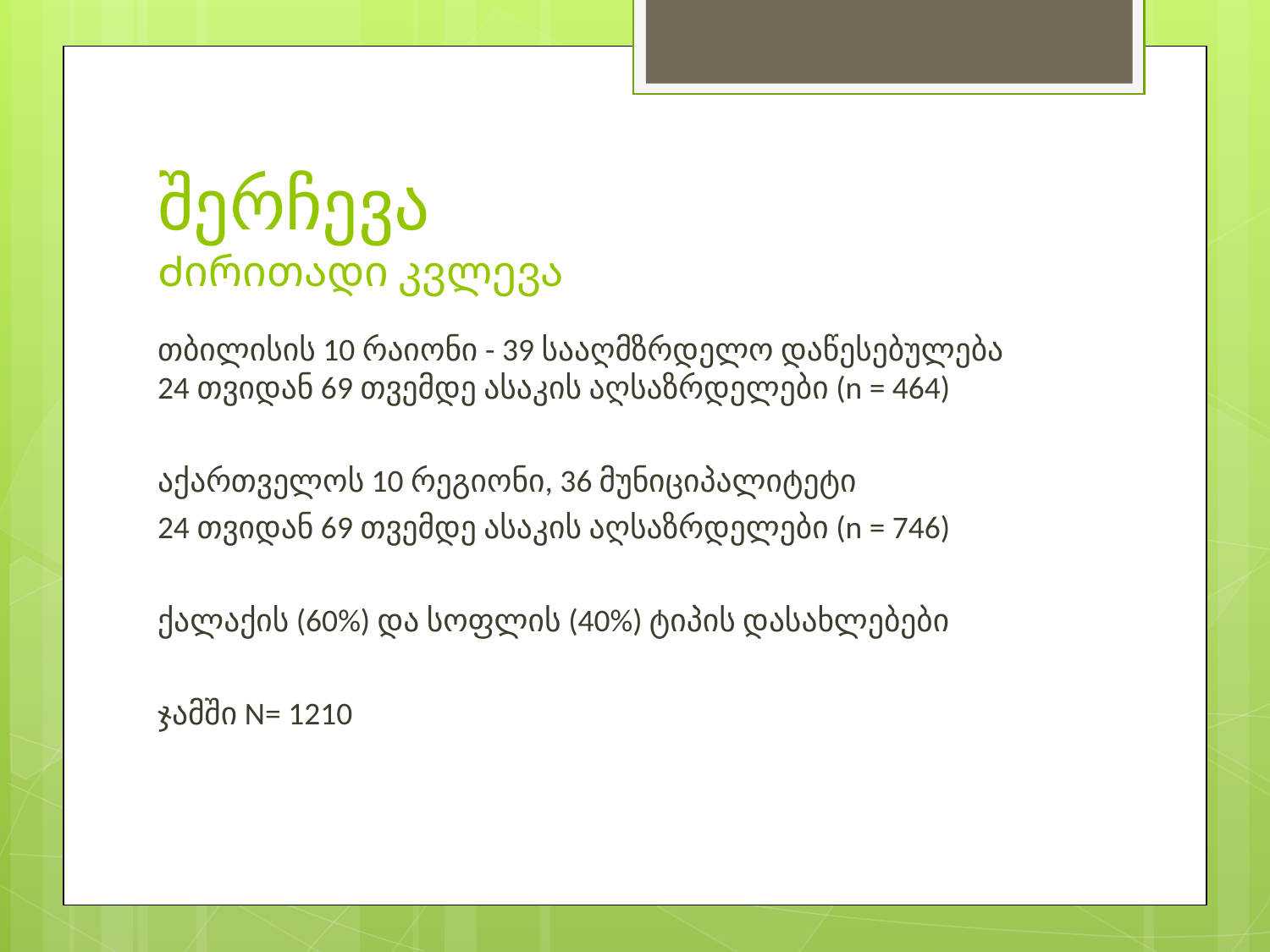

# შერჩევა
Ძირითადი კვლევა
თბილისის 10 რაიონი - 39 სააღმზრდელო დაწესებულება
24 თვიდან 69 თვემდე ასაკის აღსაზრდელები (n = 464)

Საქართველოს 10 რეგიონი, 36 მუნიციპალიტეტი
24 თვიდან 69 თვემდე ასაკის აღსაზრდელები (n = 746)

ქალაქის (60%) და სოფლის (40%) ტიპის დასახლებები

ჯამში N= 1210